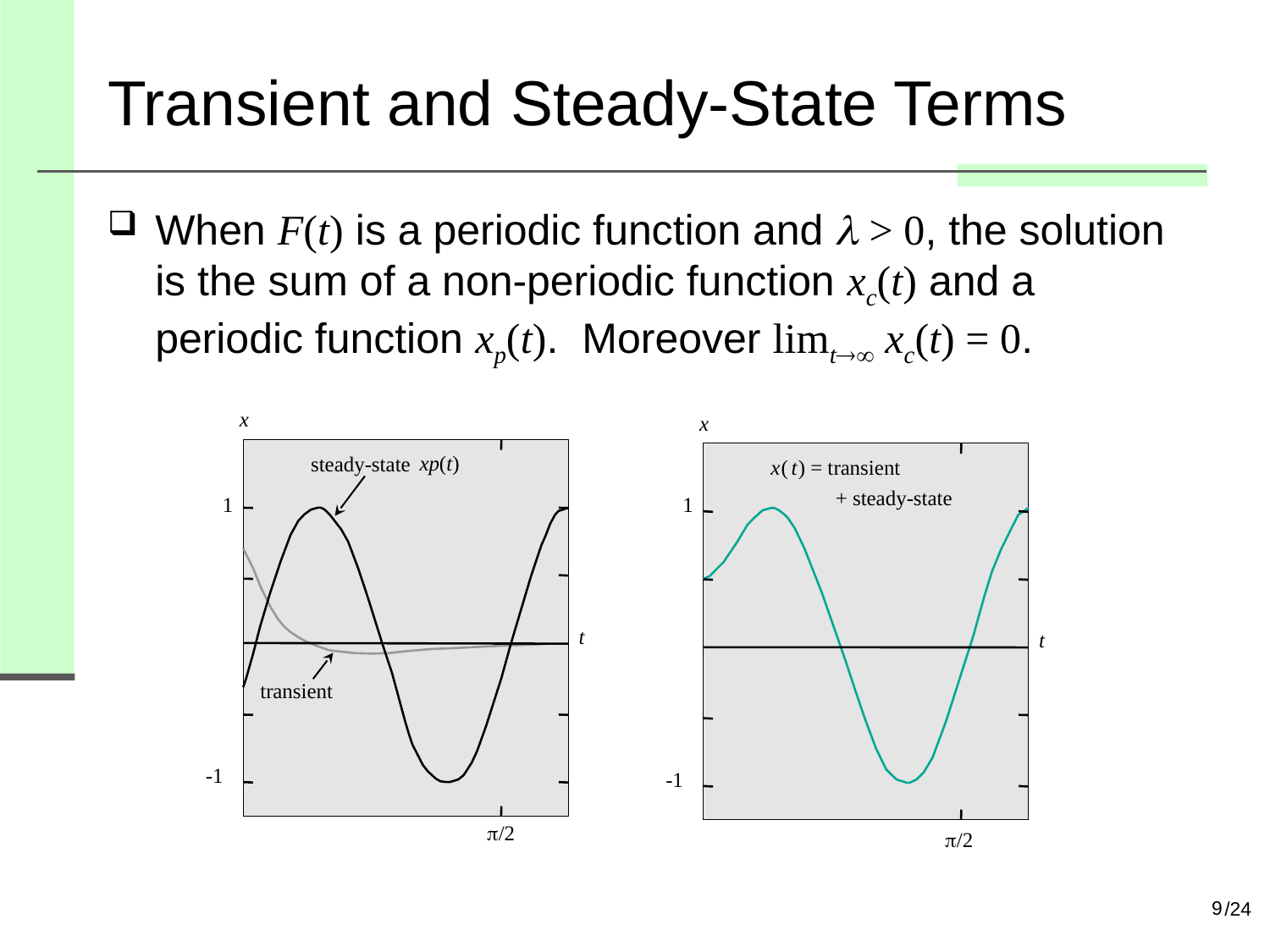

# Transient and Steady-State Terms
When F(t) is a periodic function and λ > 0, the solution is the sum of a non-periodic function xc(t) and a periodic function xp(t).  Moreover limt→∞ xc(t) = 0.
x
x

xp(t)
steady-state
x
(
t
) = transient

+ steady-state
1
1

t
t

transient

-1
-1

π/2
π/2
9